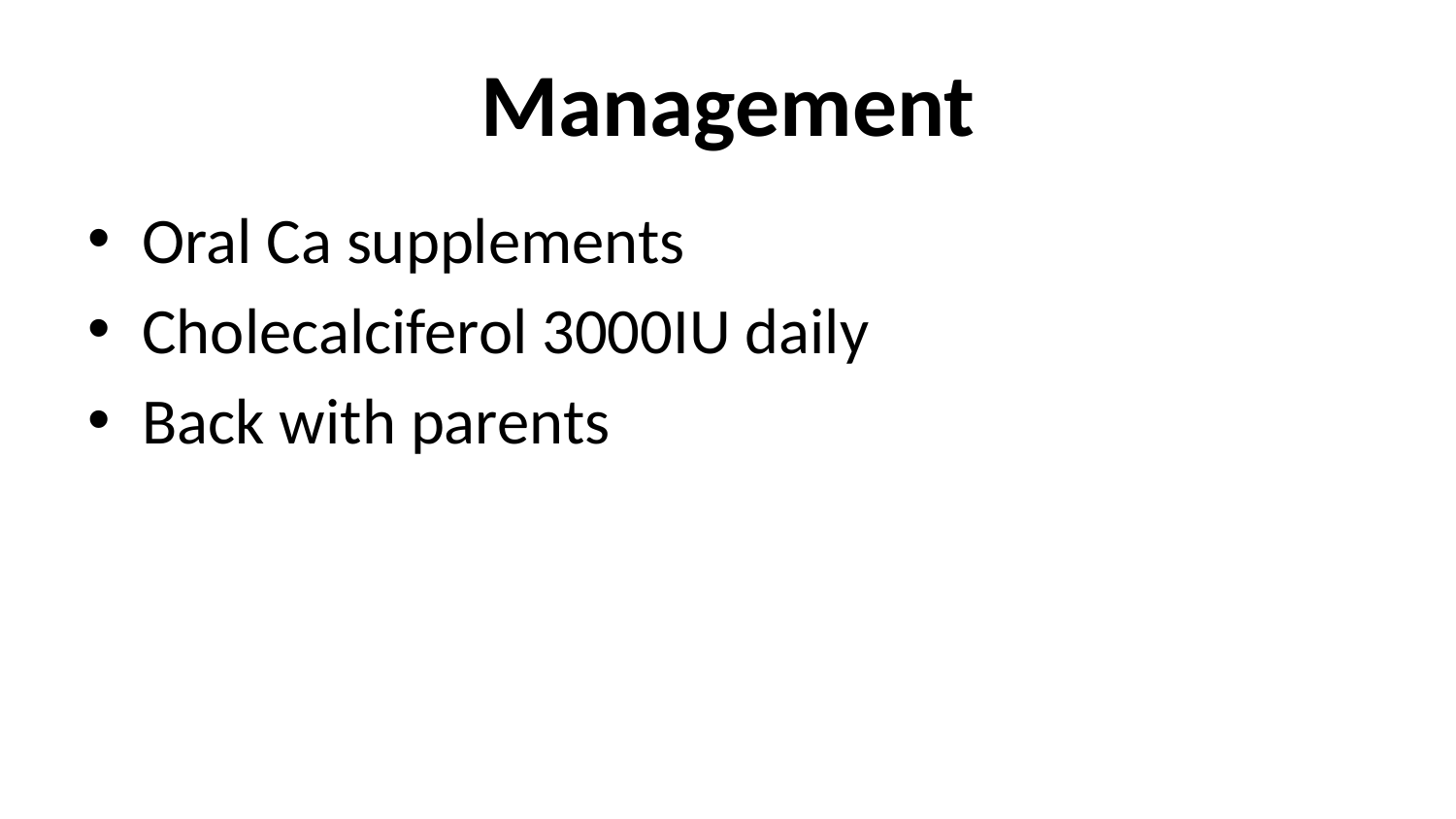

# Management
Oral Ca supplements
Cholecalciferol 3000IU daily
Back with parents